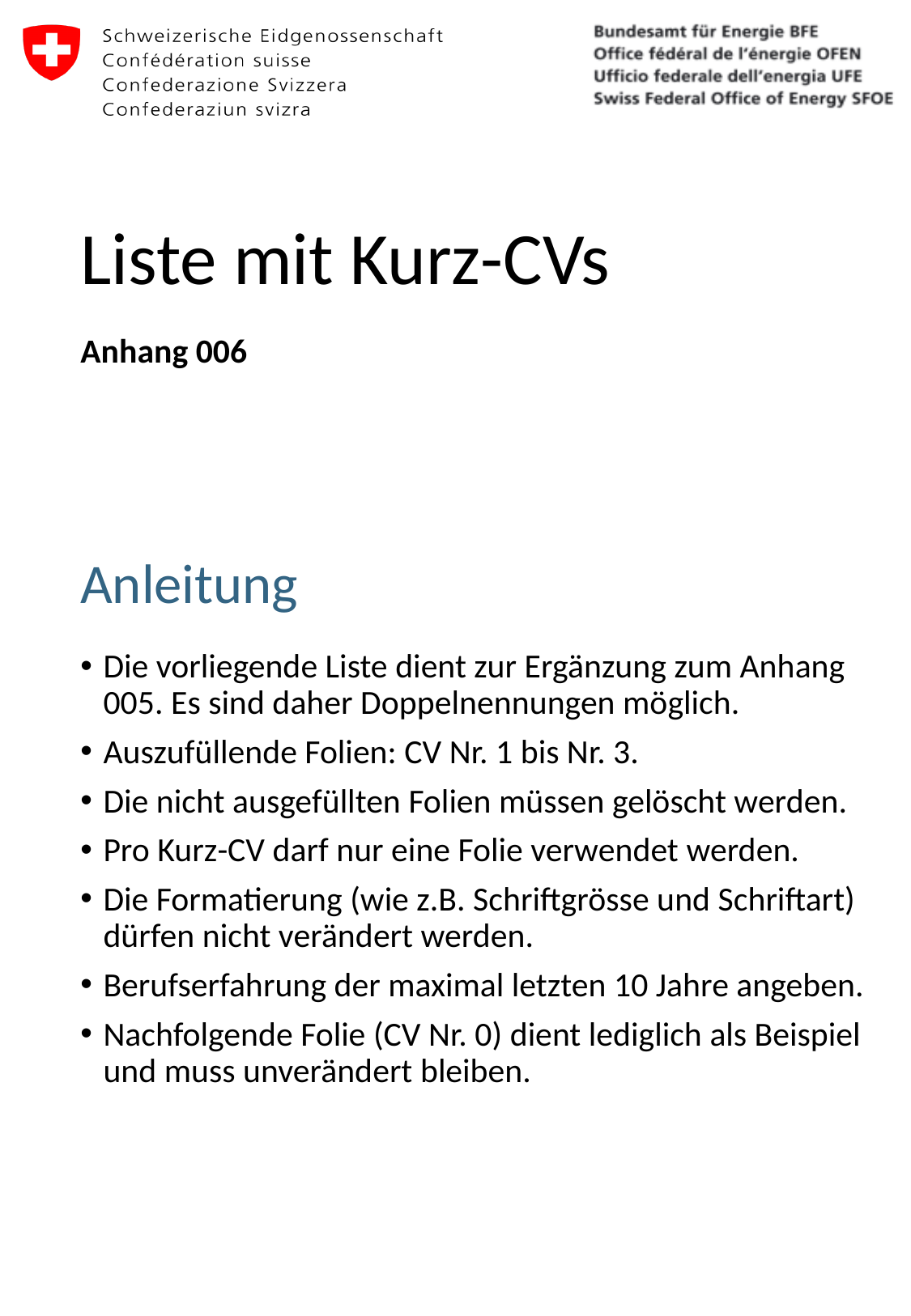

# Liste mit Kurz-CVs
Anhang 006
Die vorliegende Liste dient zur Ergänzung zum Anhang 005. Es sind daher Doppelnennungen möglich.
Auszufüllende Folien: CV Nr. 1 bis Nr. 3.
Die nicht ausgefüllten Folien müssen gelöscht werden.
Pro Kurz-CV darf nur eine Folie verwendet werden.
Die Formatierung (wie z.B. Schriftgrösse und Schriftart) dürfen nicht verändert werden.
Berufserfahrung der maximal letzten 10 Jahre angeben.
Nachfolgende Folie (CV Nr. 0) dient lediglich als Beispiel und muss unverändert bleiben.